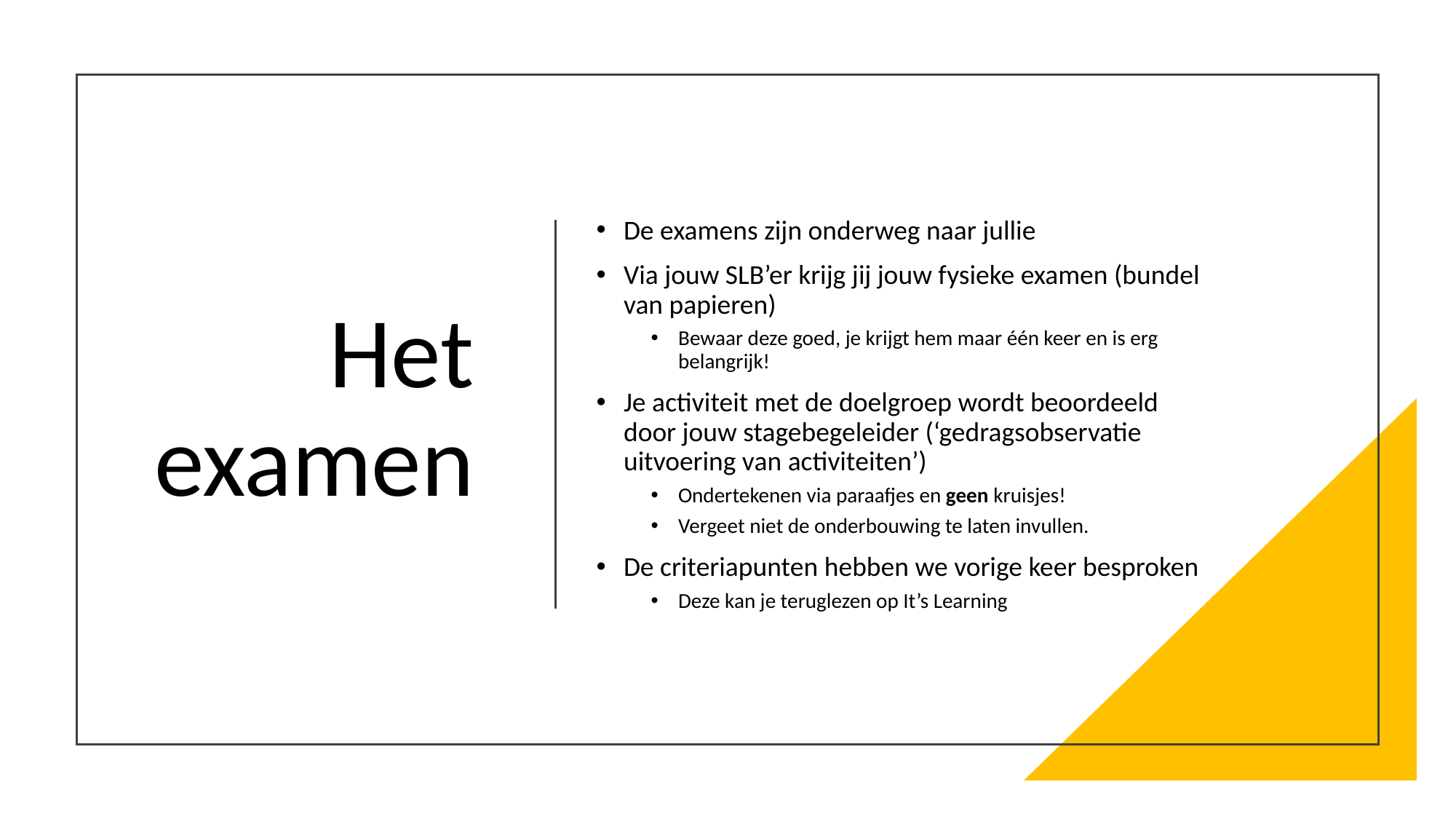

# Het examen
De examens zijn onderweg naar jullie
Via jouw SLB’er krijg jij jouw fysieke examen (bundel van papieren)
Bewaar deze goed, je krijgt hem maar één keer en is erg belangrijk!
Je activiteit met de doelgroep wordt beoordeeld door jouw stagebegeleider (‘gedragsobservatie uitvoering van activiteiten’)
Ondertekenen via paraafjes en geen kruisjes!
Vergeet niet de onderbouwing te laten invullen.
De criteriapunten hebben we vorige keer besproken
Deze kan je teruglezen op It’s Learning